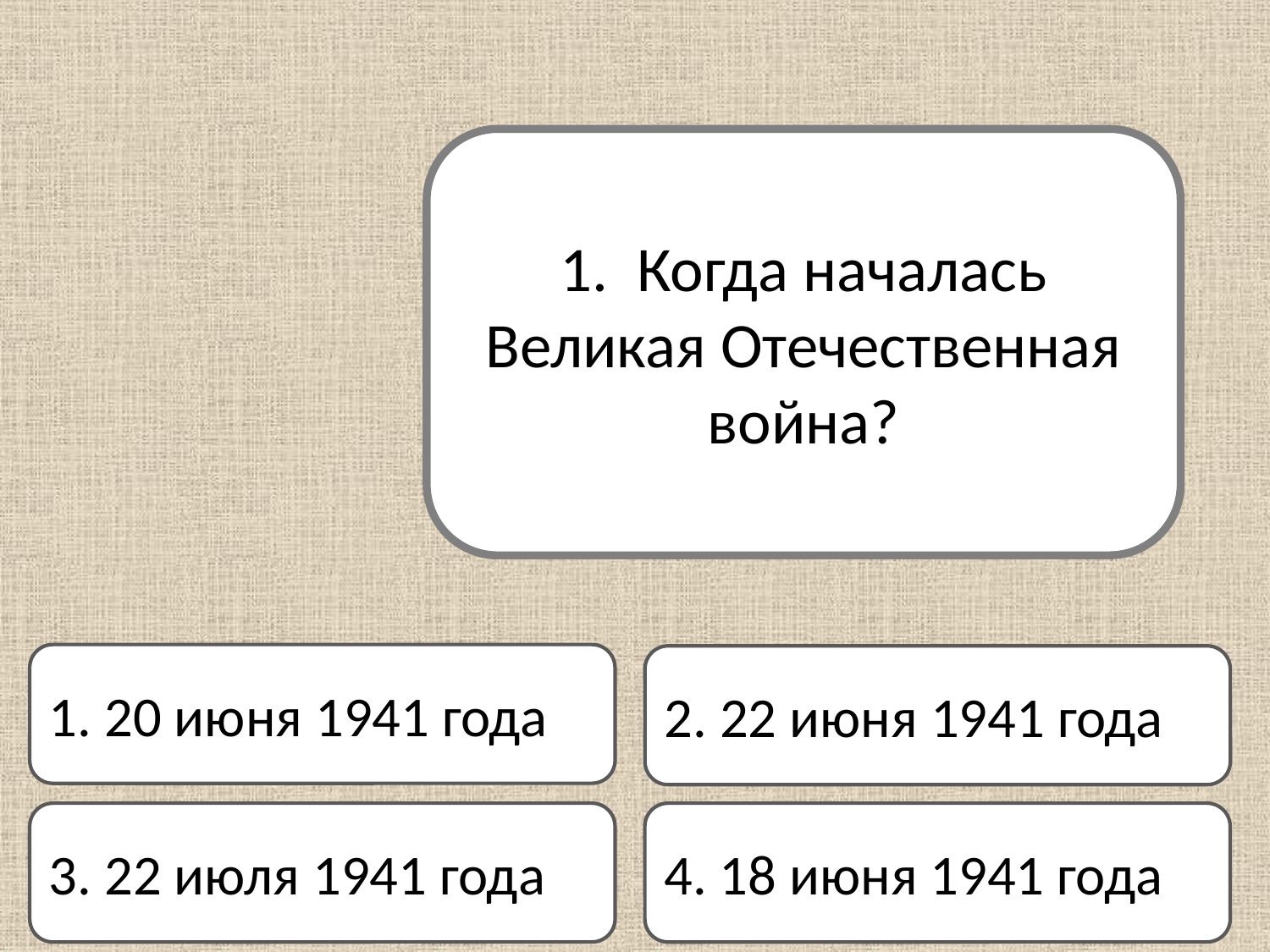

1.  Когда началась Великая Отечественная война?
1. 20 июня 1941 года
2. 22 июня 1941 года
3. 22 июля 1941 года
4. 18 июня 1941 года